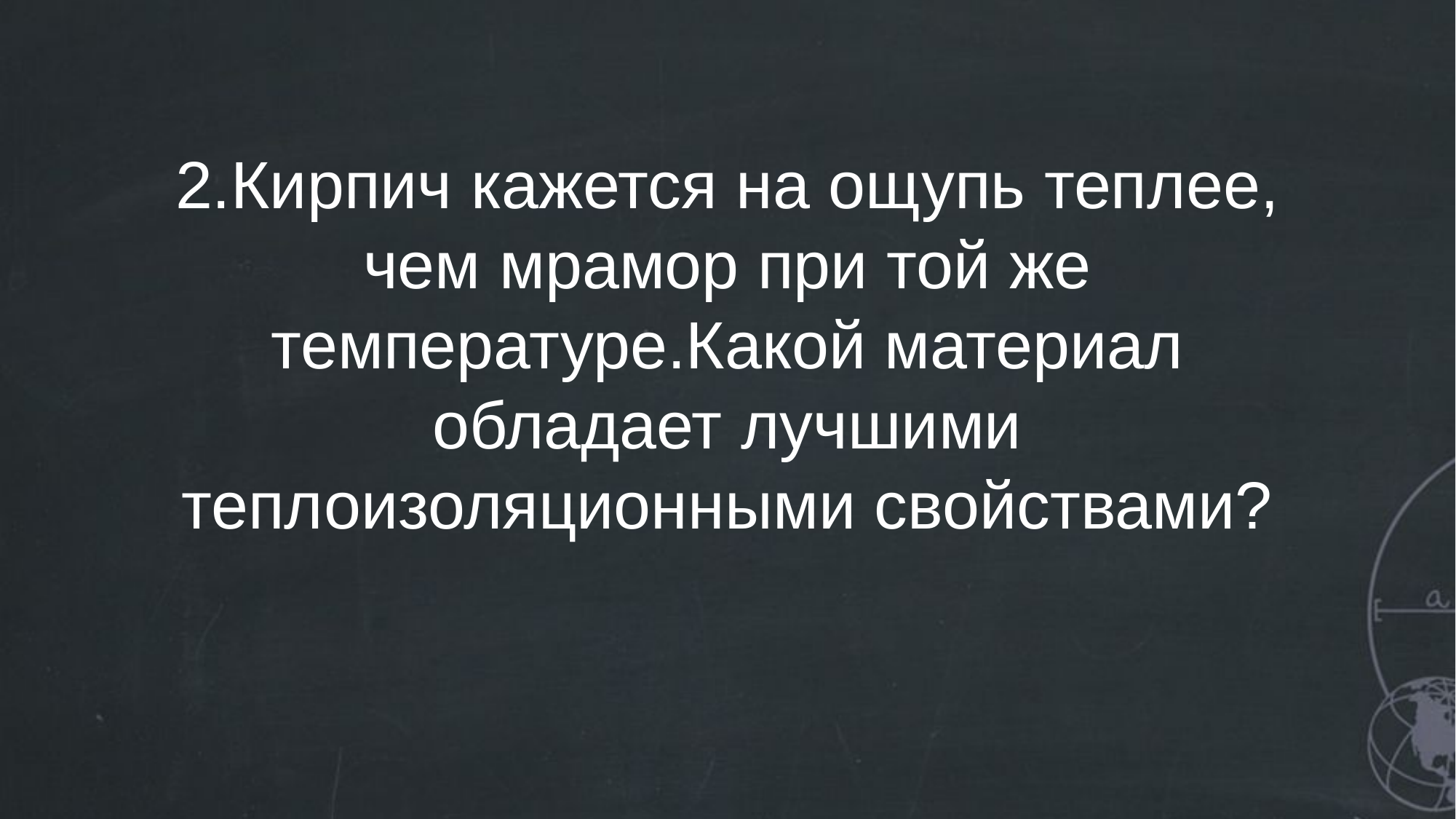

# 2.Кирпич кажется на ощупь теплее, чем мрамор при той же температуре.Какой материал обладает лучшими теплоизоляционными свойствами?